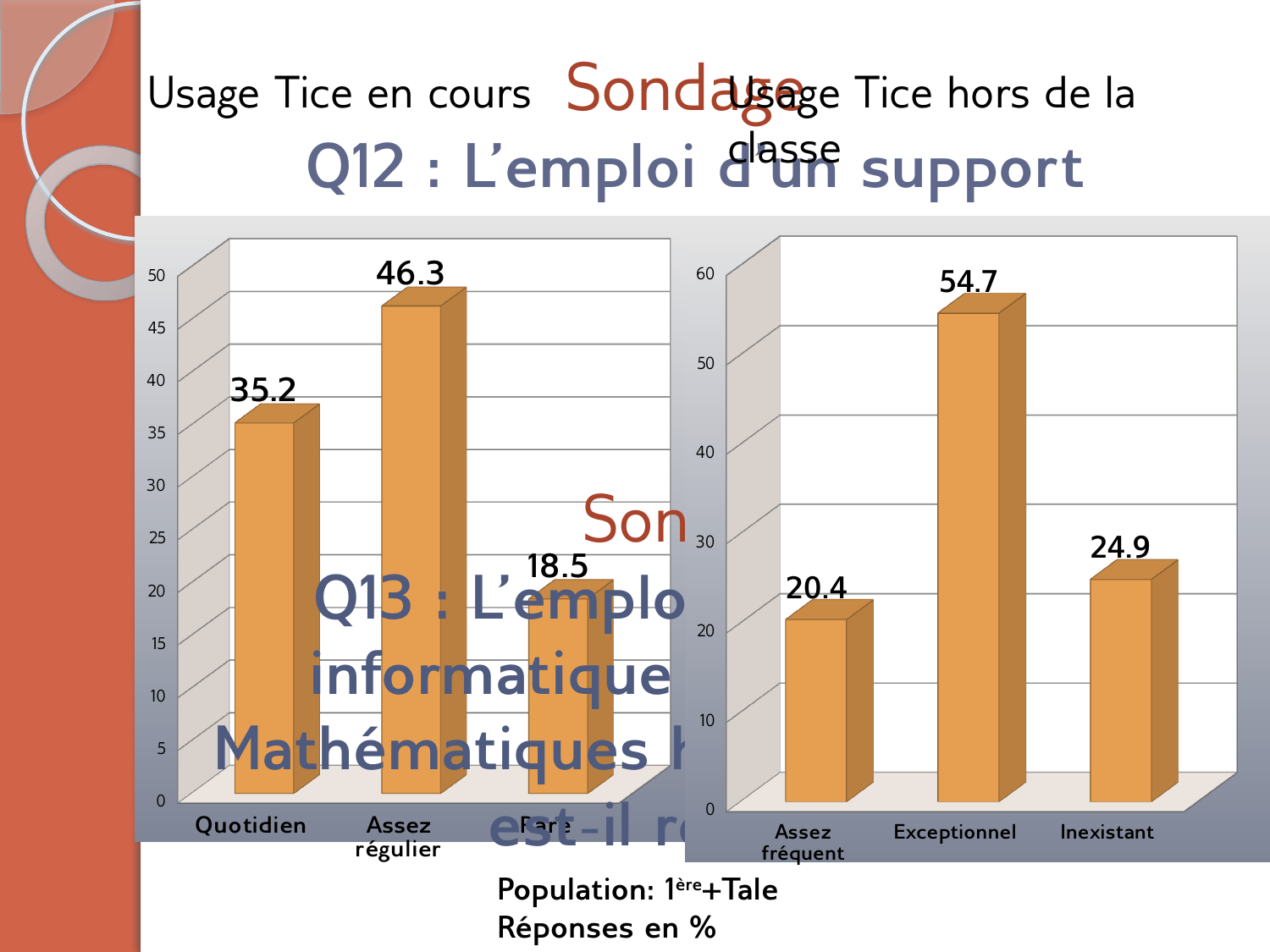

Usage Tice en cours
Usage Tice hors de la classe
# Sondage Q12 : L’emploi d’un support informatique (vidéo projection, ordinateur…) dans le cours de Mathématiques est-il régulier ?

[unsupported chart]

[unsupported chart]

Sondage
Q13 : L’emploi d’un support informatique pour faire des Mathématiques hors temps classe est-il régulier ?
Population: 1ère+Tale
Réponses en %